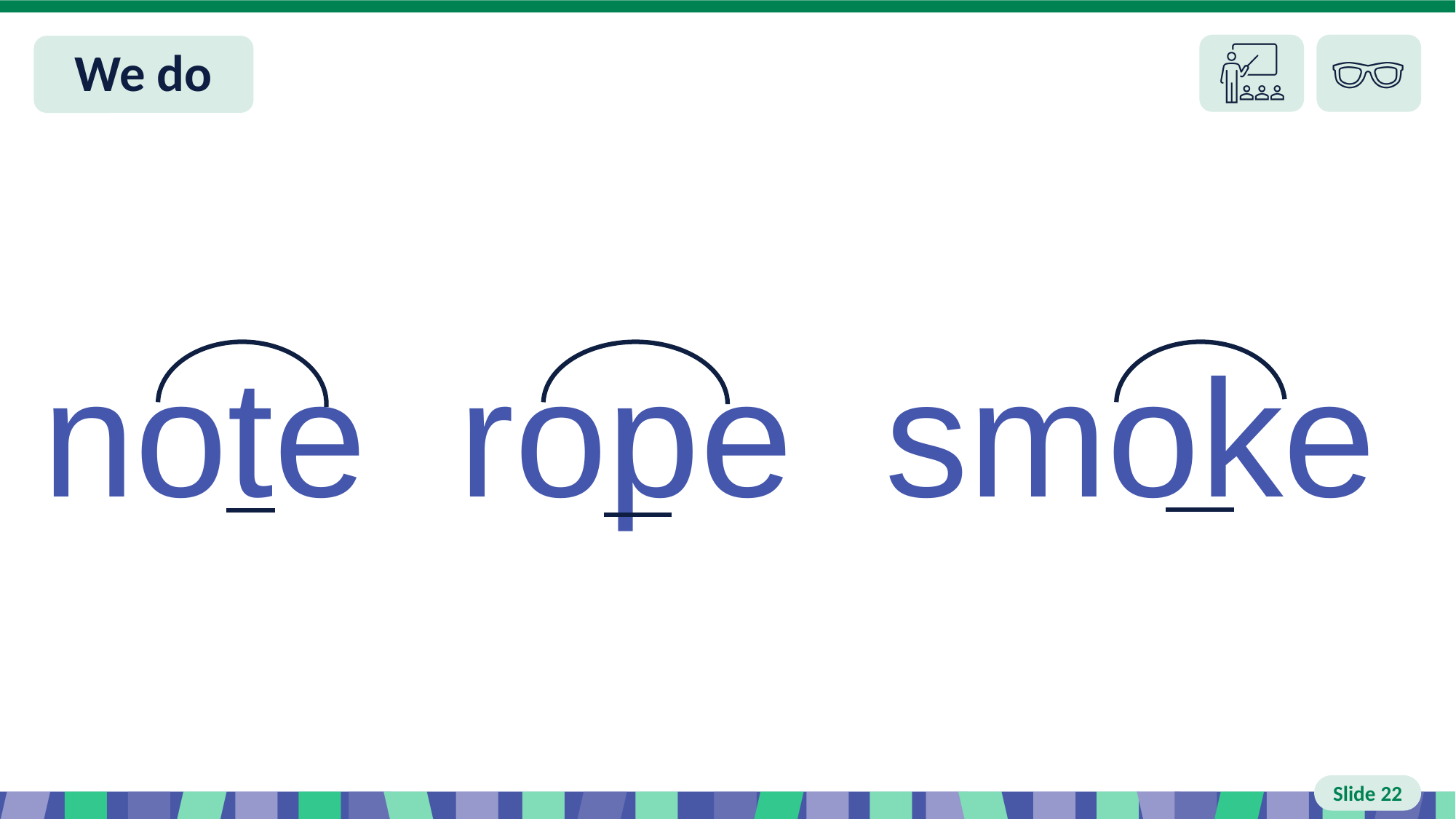

# Slide 22 We do

note  rope  smoke